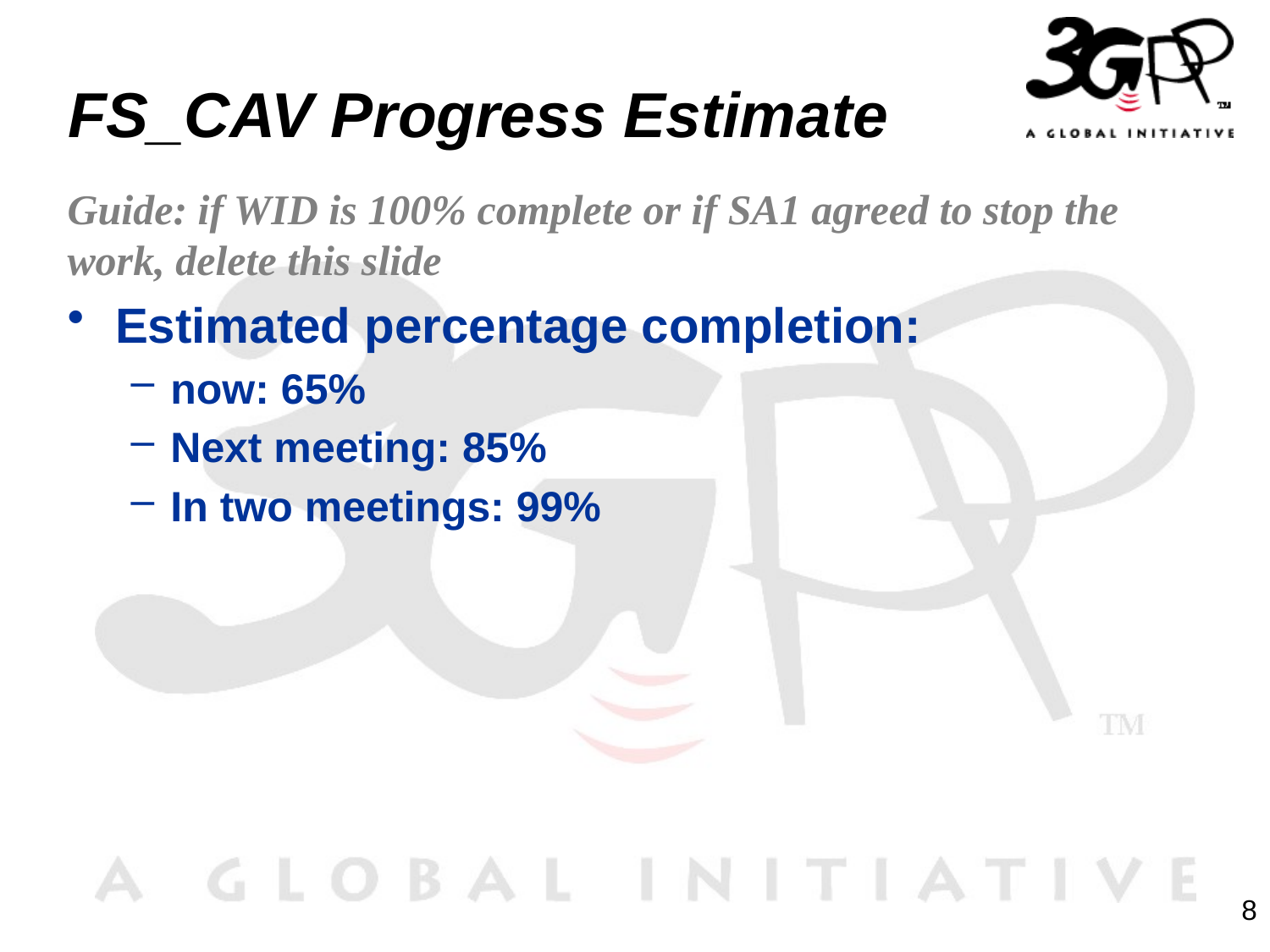

# FS_CAV Progress Estimate
Guide: if WID is 100% complete or if SA1 agreed to stop the work, delete this slide
Estimated percentage completion:
now: 65%
Next meeting: 85%
In two meetings: 99%
8